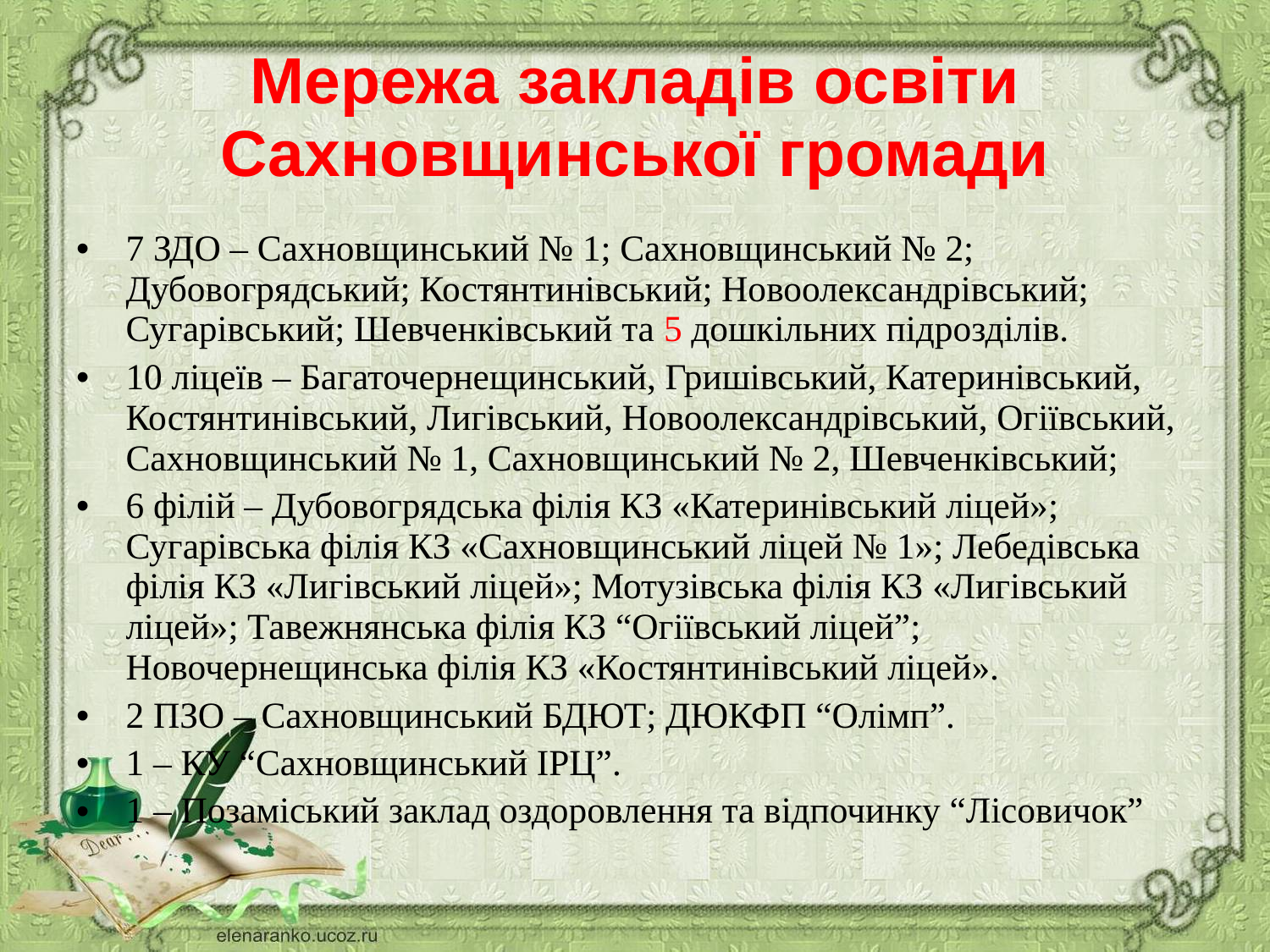

# Мережа закладів освіти Сахновщинської громади
7 ЗДО – Сахновщинський № 1; Сахновщинський № 2; Дубовогрядський; Костянтинівський; Новоолександрівський; Сугарівський; Шевченківський та 5 дошкільних підрозділів.
10 ліцеїв – Багаточернещинський, Гришівський, Катеринівський, Костянтинівський, Лигівський, Новоолександрівський, Огіївський, Сахновщинський № 1, Сахновщинський № 2, Шевченківський;
6 філій – Дубовогрядська філія КЗ «Катеринівський ліцей»; Сугарівська філія КЗ «Сахновщинський ліцей № 1»; Лебедівська філія КЗ «Лигівський ліцей»; Мотузівська філія КЗ «Лигівський ліцей»; Тавежнянська філія КЗ “Огіївський ліцей”; Новочернещинська філія КЗ «Костянтинівський ліцей».
2 ПЗО – Сахновщинський БДЮТ; ДЮКФП “Олімп”.
1 – КУ “Сахновщинський ІРЦ”.
1 – Позаміський заклад оздоровлення та відпочинку “Лісовичок”